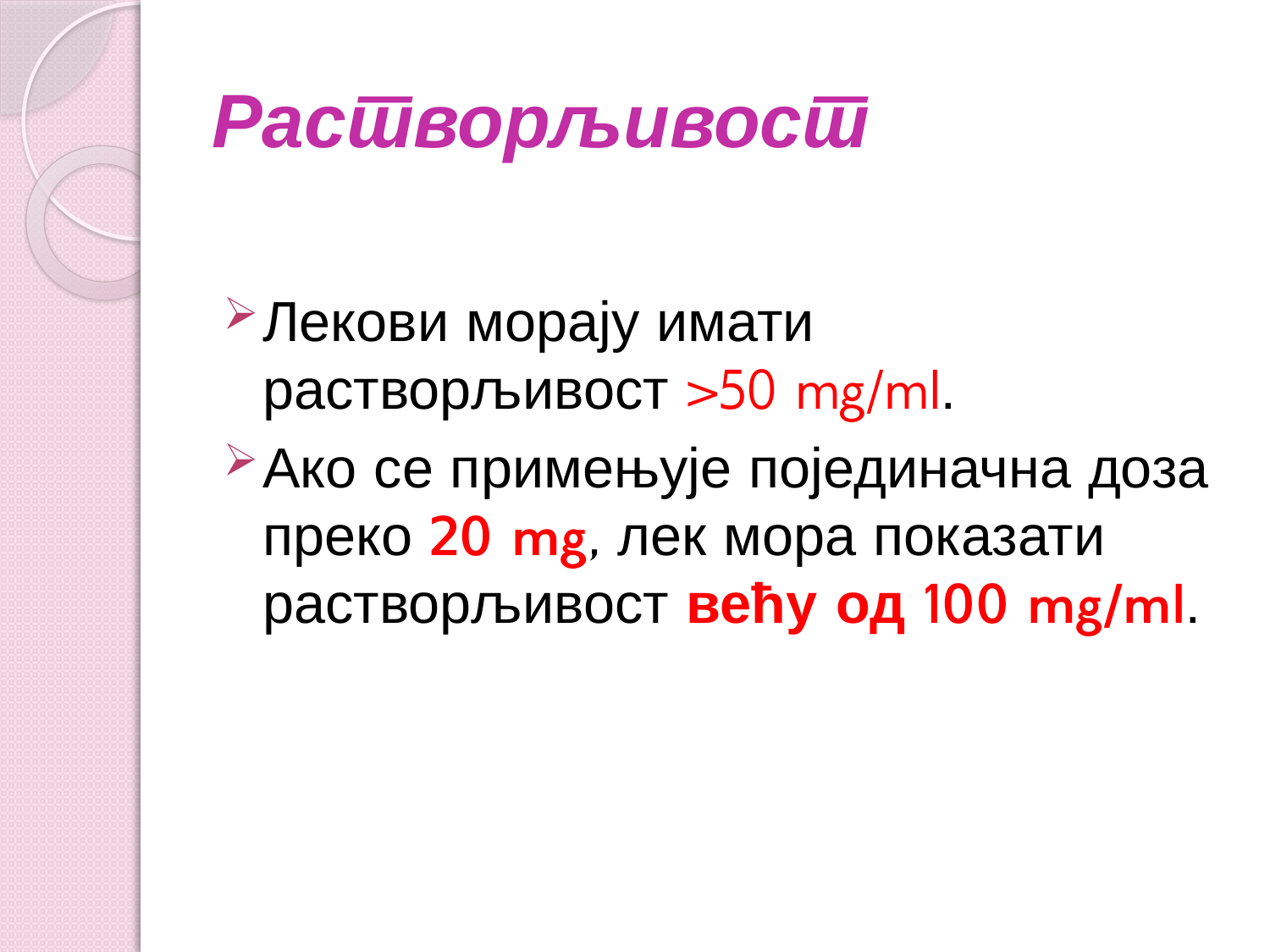

# Растворљивост

Лекови морају имати растворљивост >50 mg/ml.
Ако се примењује појединачна доза преко 20 mg, лек мора показати растворљивост већу од 100 mg/ml.